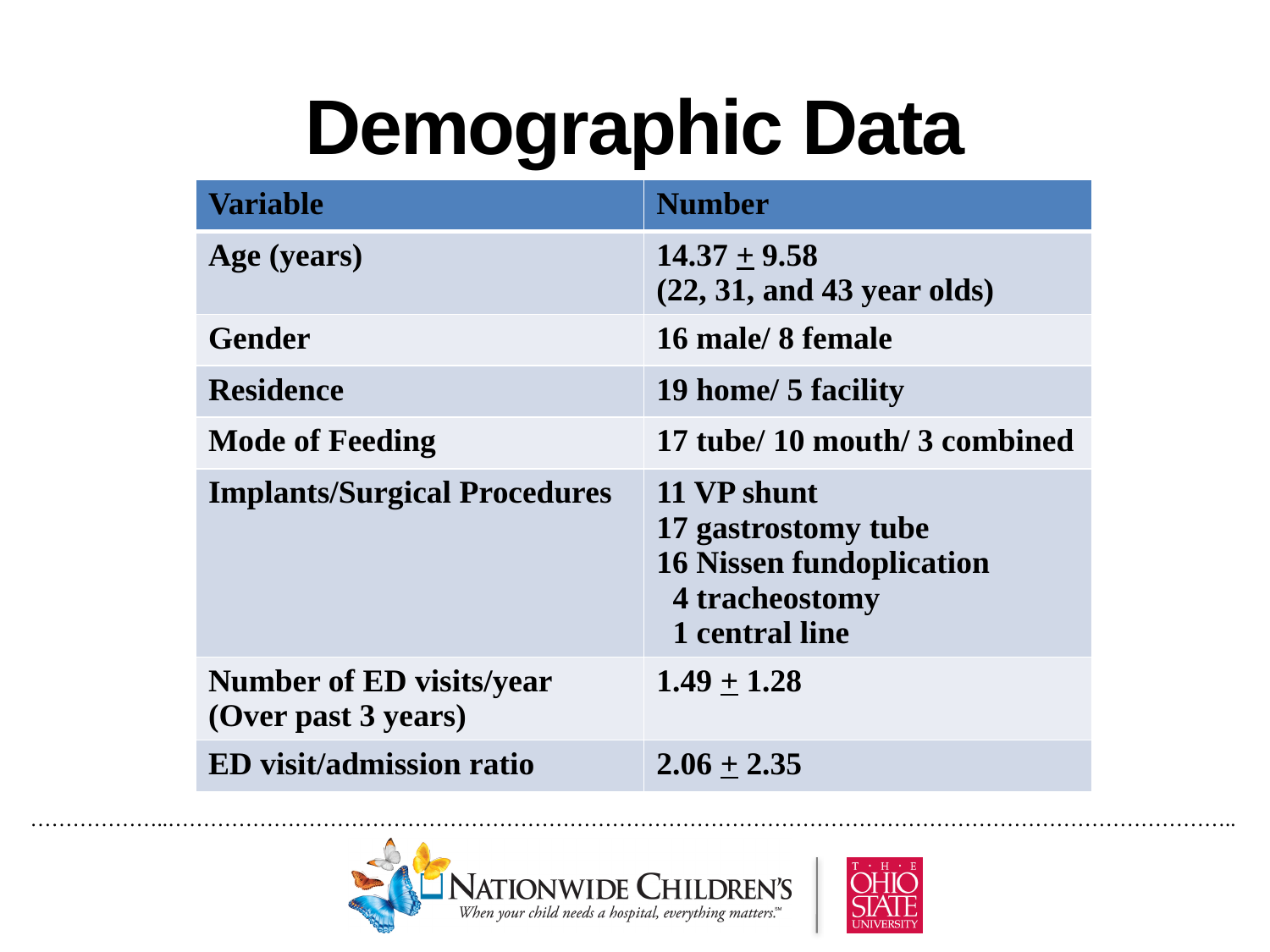

# Demographic Data
| Variable | Number |
| --- | --- |
| Age (years) | 14.37 + 9.58 (22, 31, and 43 year olds) |
| Gender | 16 male/ 8 female |
| Residence | 19 home/ 5 facility |
| Mode of Feeding | 17 tube/ 10 mouth/ 3 combined |
| Implants/Surgical Procedures | 11 VP shunt 17 gastrostomy tube 16 Nissen fundoplication 4 tracheostomy 1 central line |
| Number of ED visits/year (Over past 3 years) | 1.49 + 1.28 |
| ED visit/admission ratio | 2.06 + 2.35 |